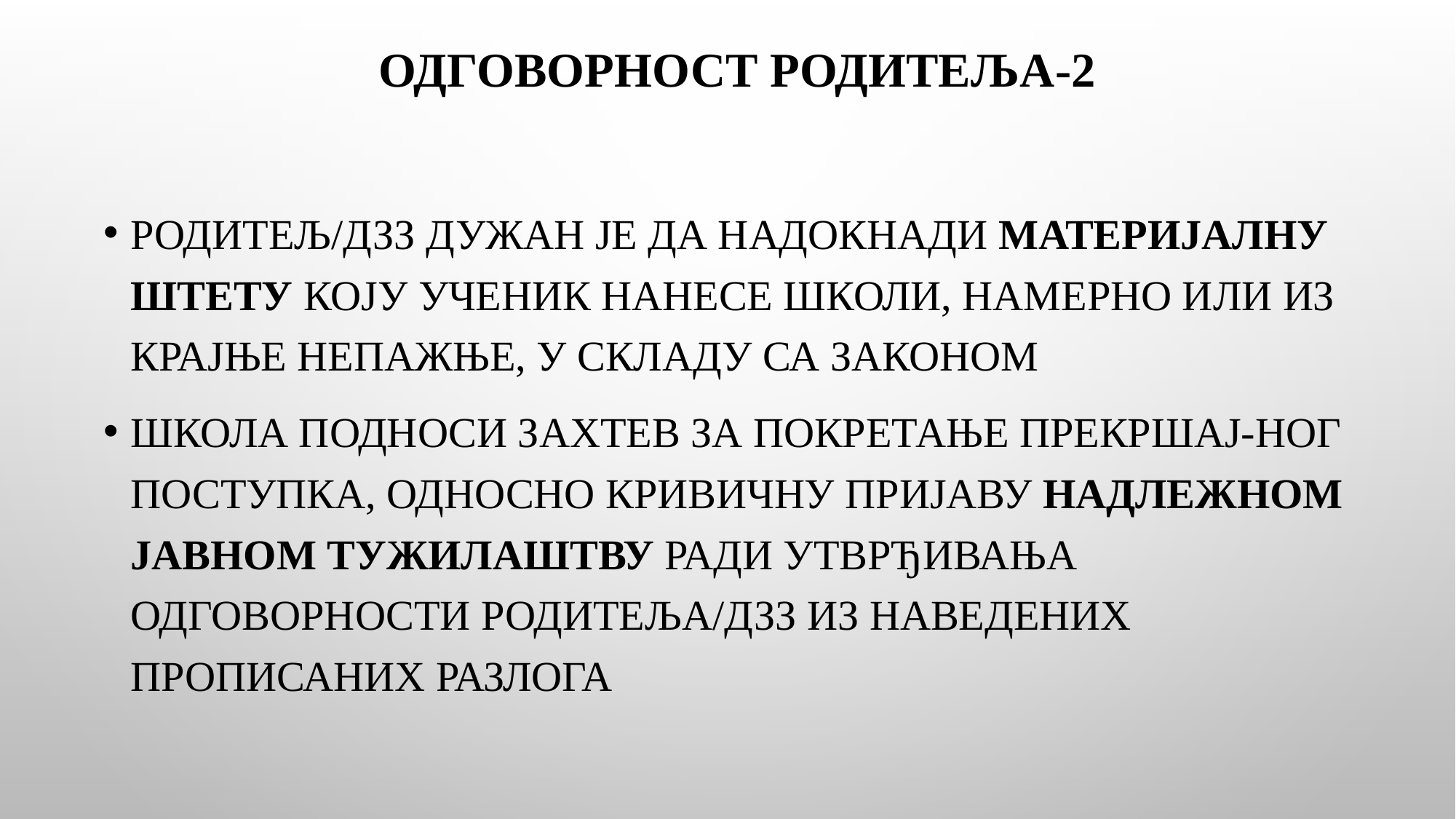

# Одговорност родитеља-2
Родитељ/ДЗЗ дужан је да надокнади материјалну штету коју ученик нанесе школи, намерно или из крајње непажње, у складу са законом
Школа подноси захтев за покретање прекршај-ног поступка, односно кривичну пријаву надлежном јавном тужилаштву ради утврђивања одговорности родитеља/ДЗЗ из наведених прописаних разлога